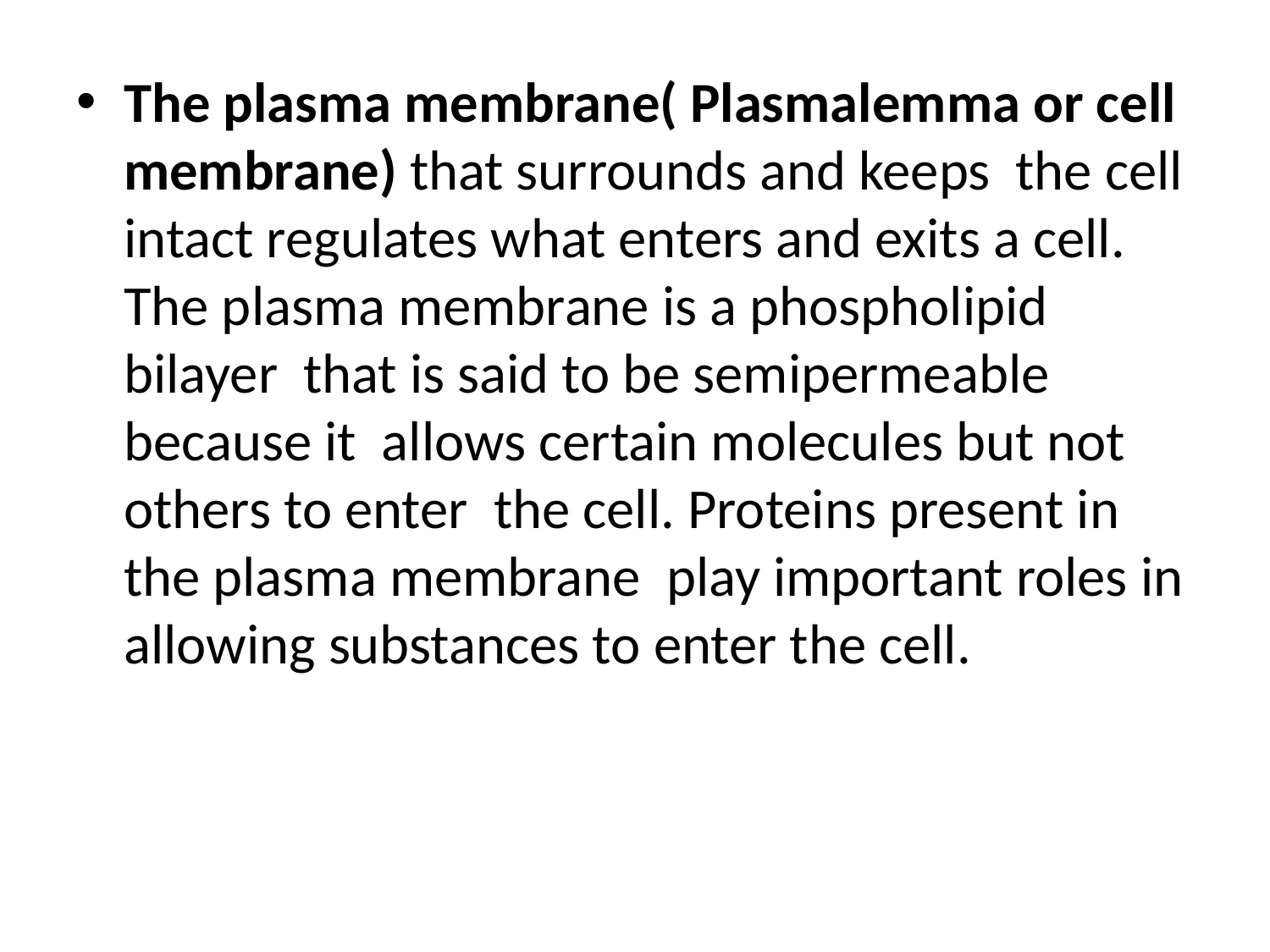

#
The plasma membrane( Plasmalemma or cell membrane) that surrounds and keeps  the cell intact regulates what enters and exits a cell. The plasma membrane is a phospholipid bilayer  that is said to be semipermeable  because it  allows certain molecules but not others to enter  the cell. Proteins present in the plasma membrane  play important roles in allowing substances to enter the cell.